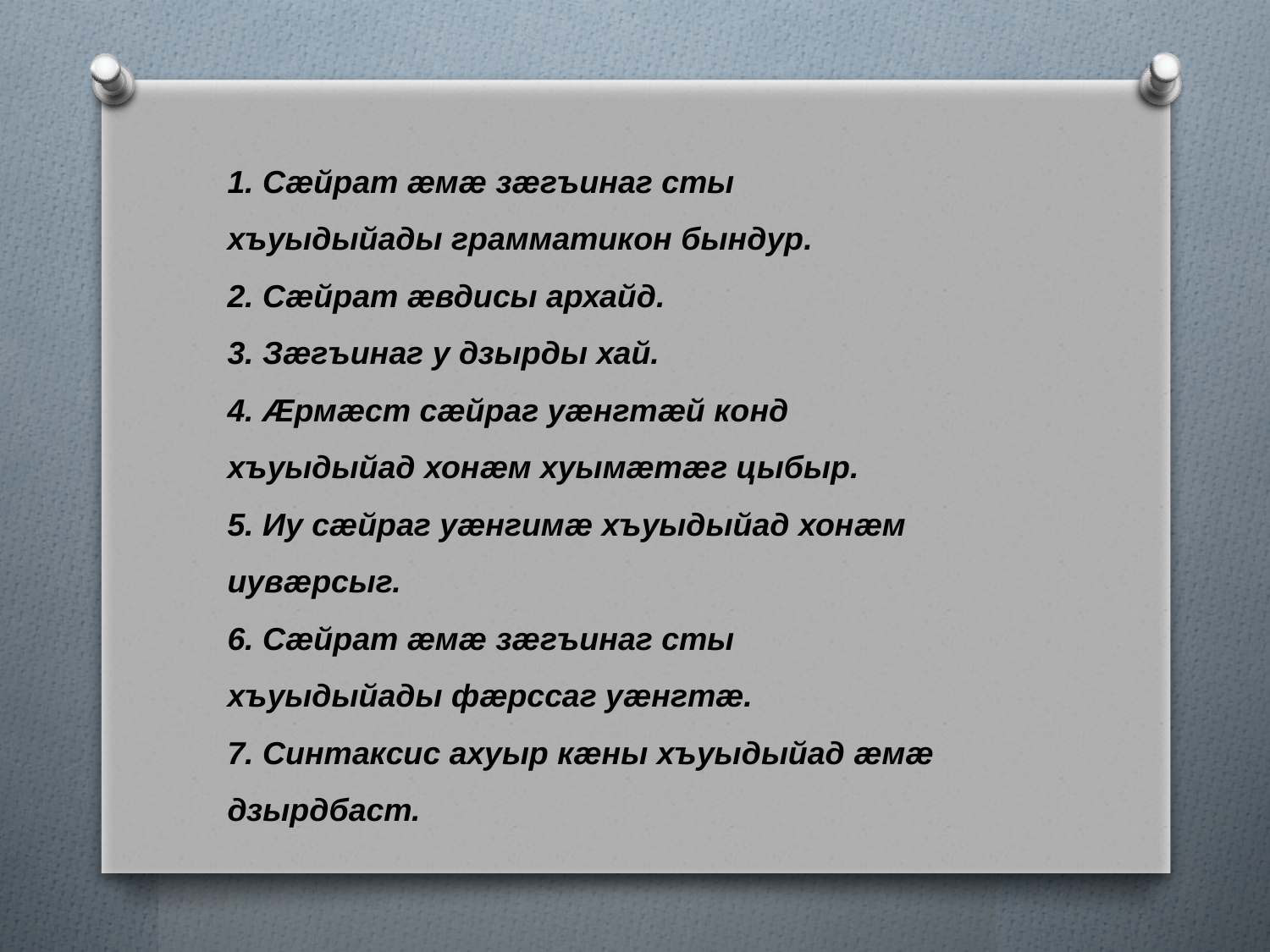

1. Сæйрат æмæ зæгъинаг сты хъуыдыйады грамматикон бындур.
2. Сæйрат æвдисы архайд.
3. Зæгъинаг у дзырды хай.
4. Æрмæст сæйраг уæнгтæй конд хъуыдыйад хонæм хуымæтæг цыбыр.
5. Иу сæйраг уæнгимæ хъуыдыйад хонæм иувæрсыг.
6. Сæйрат æмæ зæгъинаг сты хъуыдыйады фæрссаг уæнгтæ.
7. Синтаксис ахуыр кæны хъуыдыйад æмæ дзырдбаст.